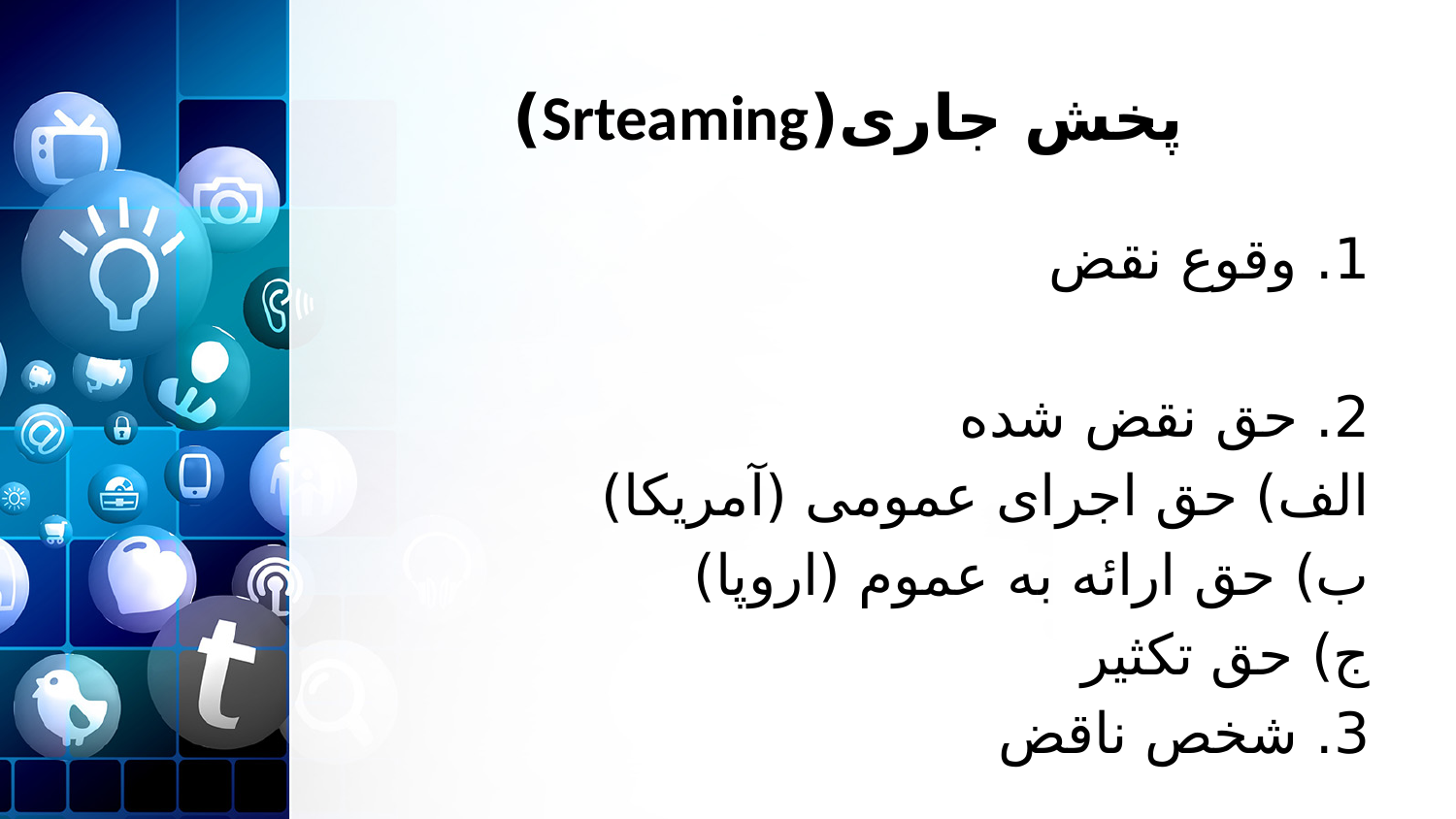

# پخش جاری(Srteaming)
1. وقوع نقض

2. حق نقض شده
الف) حق اجرای عمومی (آمریکا)
ب) حق ارائه به عموم (اروپا)
ج) حق تکثیر
3. شخص ناقض